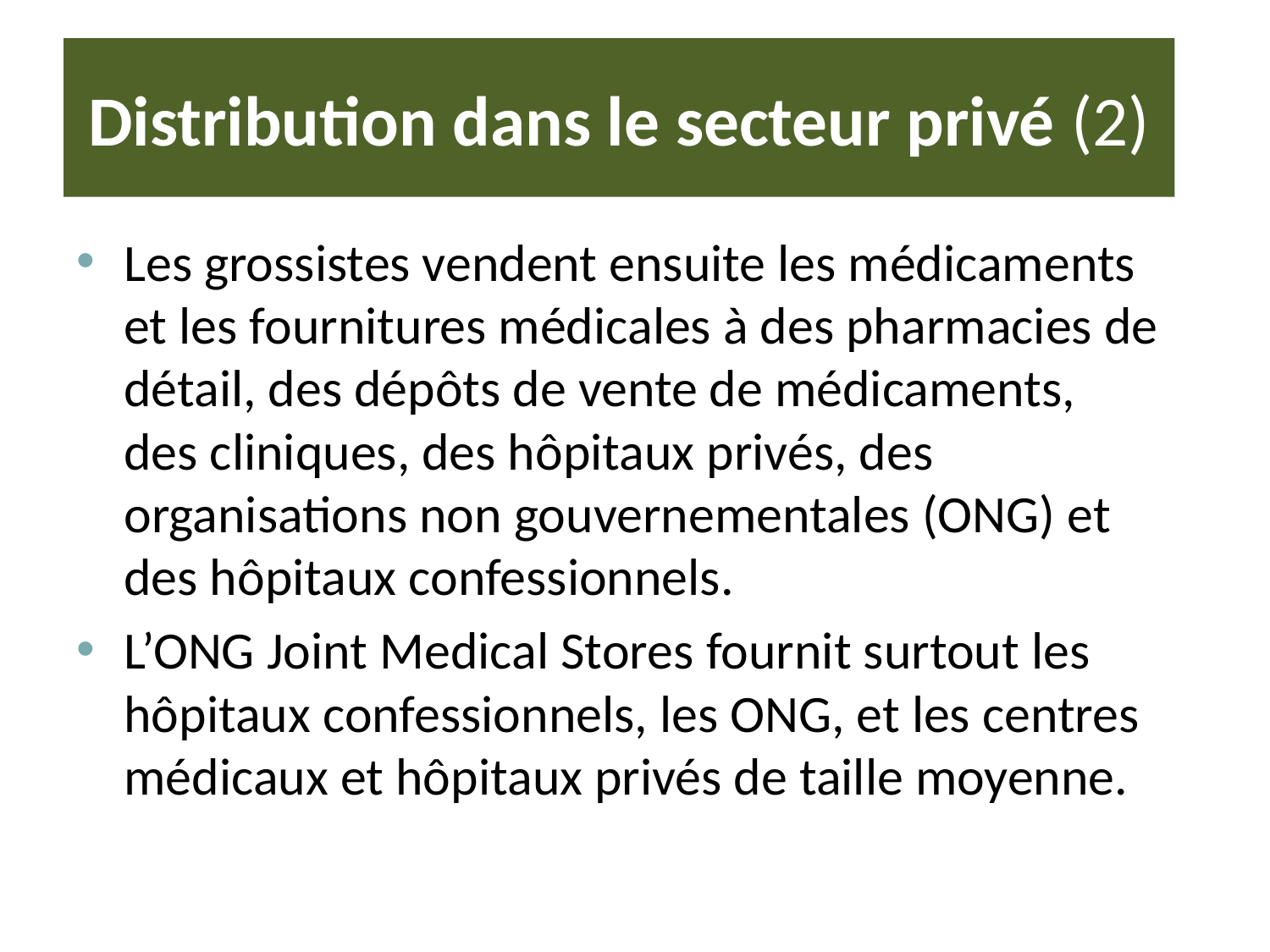

# Distribution dans le secteur privé (2)
Les grossistes vendent ensuite les médicaments et les fournitures médicales à des pharmacies de détail, des dépôts de vente de médicaments, des cliniques, des hôpitaux privés, des organisations non gouvernementales (ONG) et des hôpitaux confessionnels.
L’ONG Joint Medical Stores fournit surtout les hôpitaux confessionnels, les ONG, et les centres médicaux et hôpitaux privés de taille moyenne.